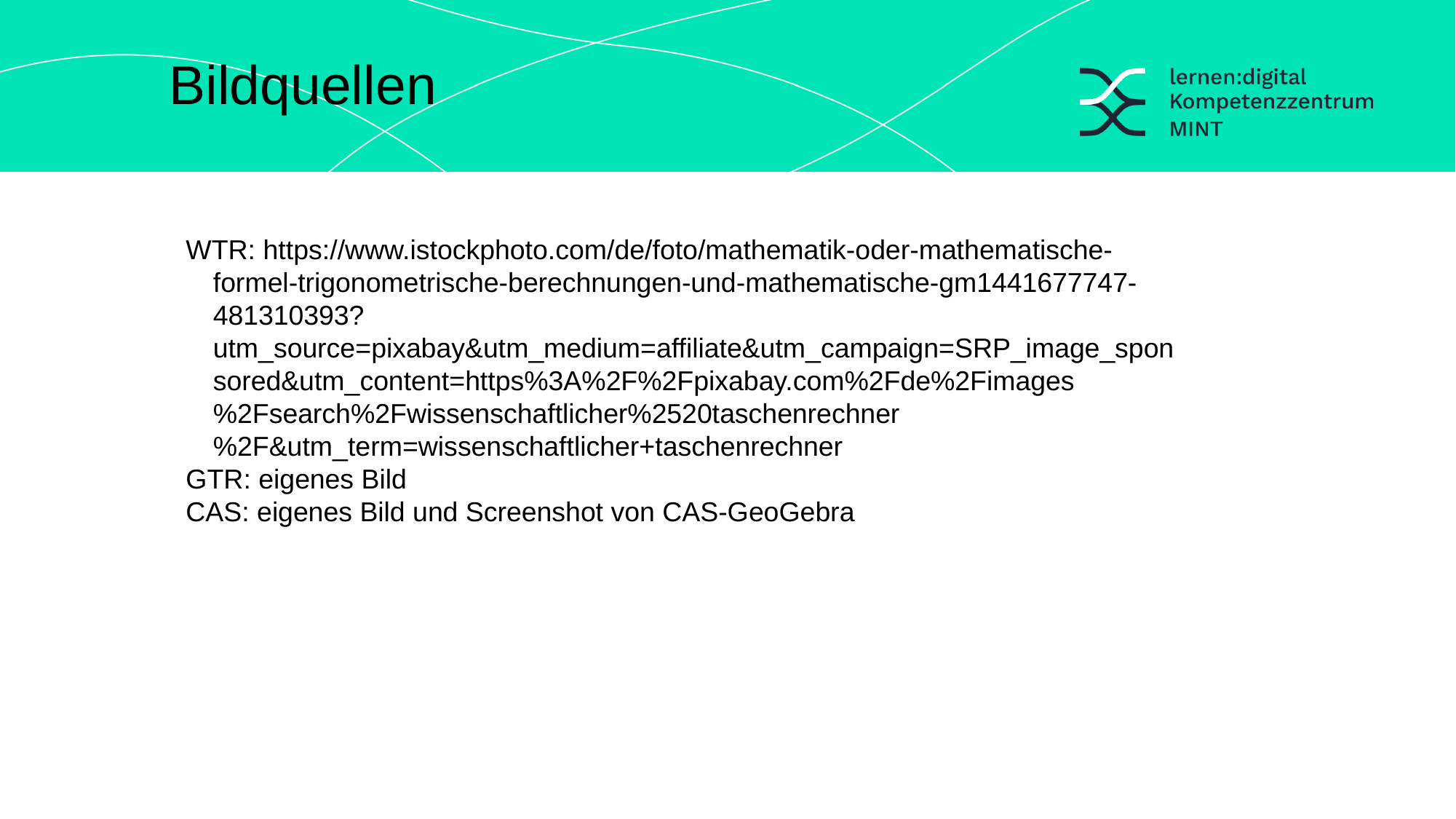

Bildquellen

WTR: https://www.istockphoto.com/de/foto/mathematik-oder-mathematische-formel-trigonometrische-berechnungen-und-mathematische-gm1441677747-481310393?utm_source=pixabay&utm_medium=affiliate&utm_campaign=SRP_image_sponsored&utm_content=https%3A%2F%2Fpixabay.com%2Fde%2Fimages%2Fsearch%2Fwissenschaftlicher%2520taschenrechner%2F&utm_term=wissenschaftlicher+taschenrechner
GTR: eigenes Bild
CAS: eigenes Bild und Screenshot von CAS-GeoGebra